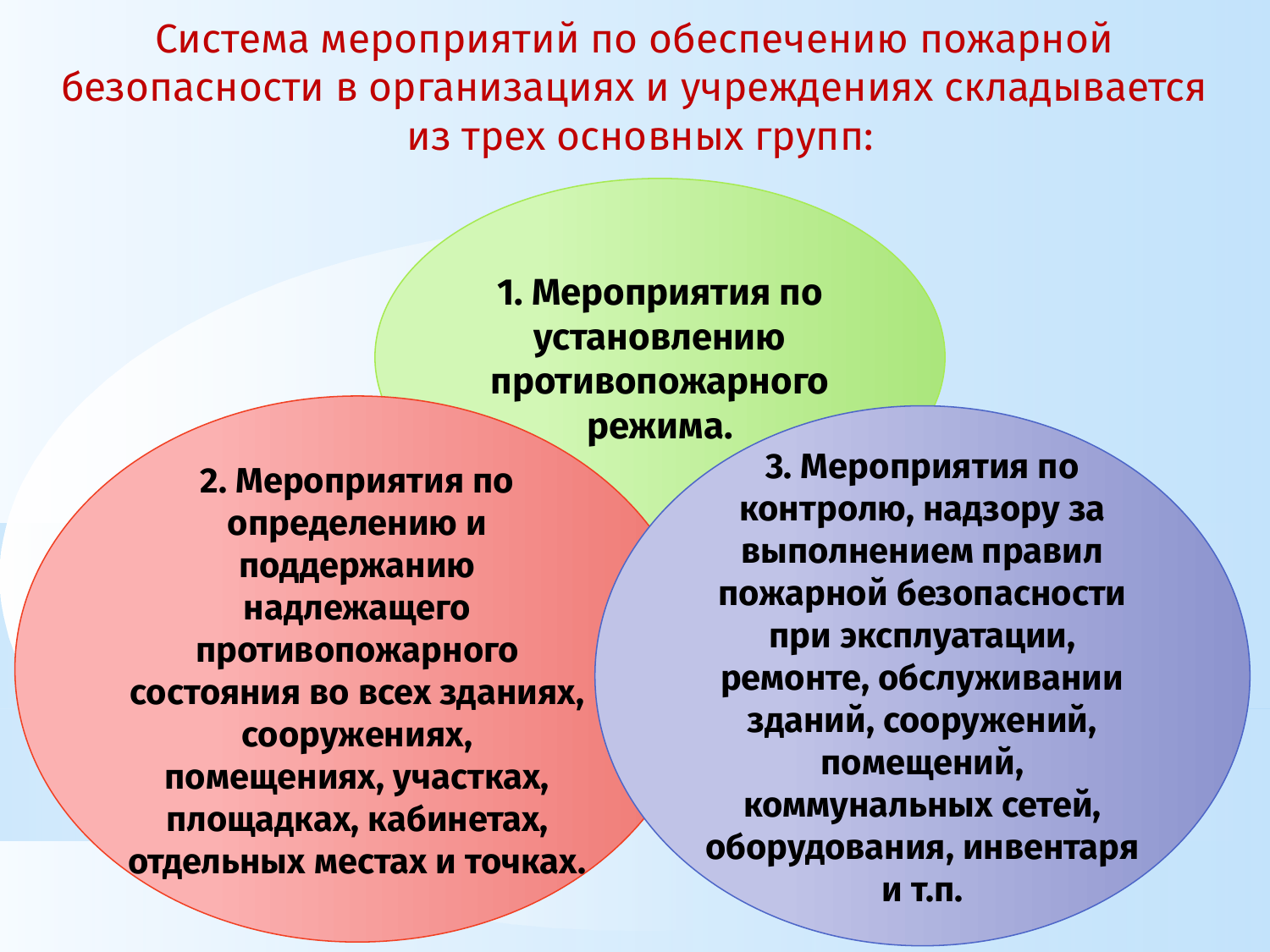

Система мероприятий по обеспечению пожарной безопасности в организациях и учреждениях складывается
 из трех основных групп:
1. Мероприятия по установлению противопожарного режима.
2. Мероприятия по определению и поддержанию надлежащего противопожарного состояния во всех зданиях, сооружениях, помещениях, участках, площадках, кабинетах, отдельных местах и точках.
3. Мероприятия по контролю, надзору за выполнением правил пожарной безопасности при эксплуатации, ремонте, обслуживании зданий, сооружений, помещений, коммунальных сетей, оборудования, инвентаря и т.п.